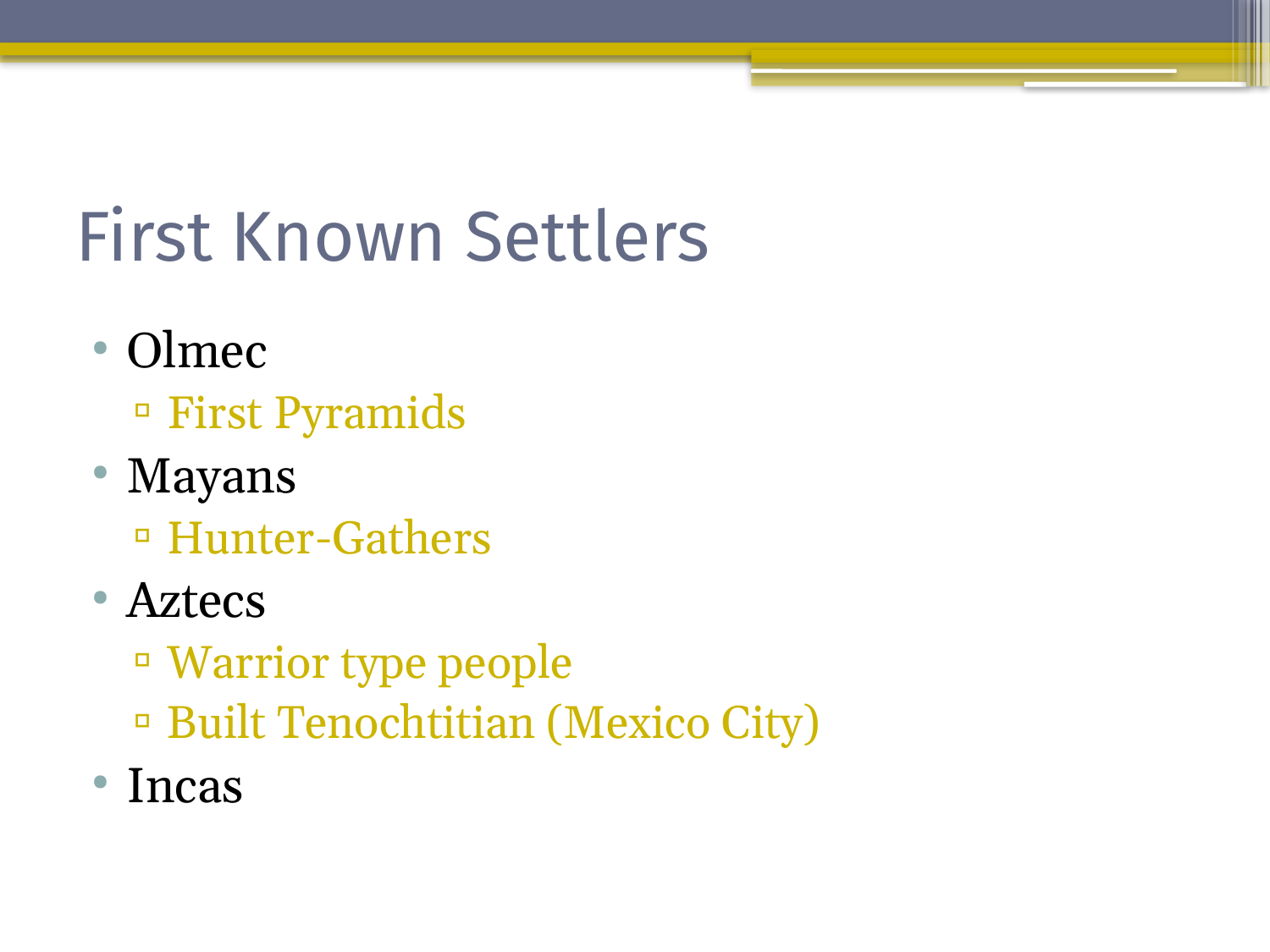

# First Known Settlers
Olmec
First Pyramids
Mayans
Hunter-Gathers
Aztecs
Warrior type people
Built Tenochtitian (Mexico City)
Incas